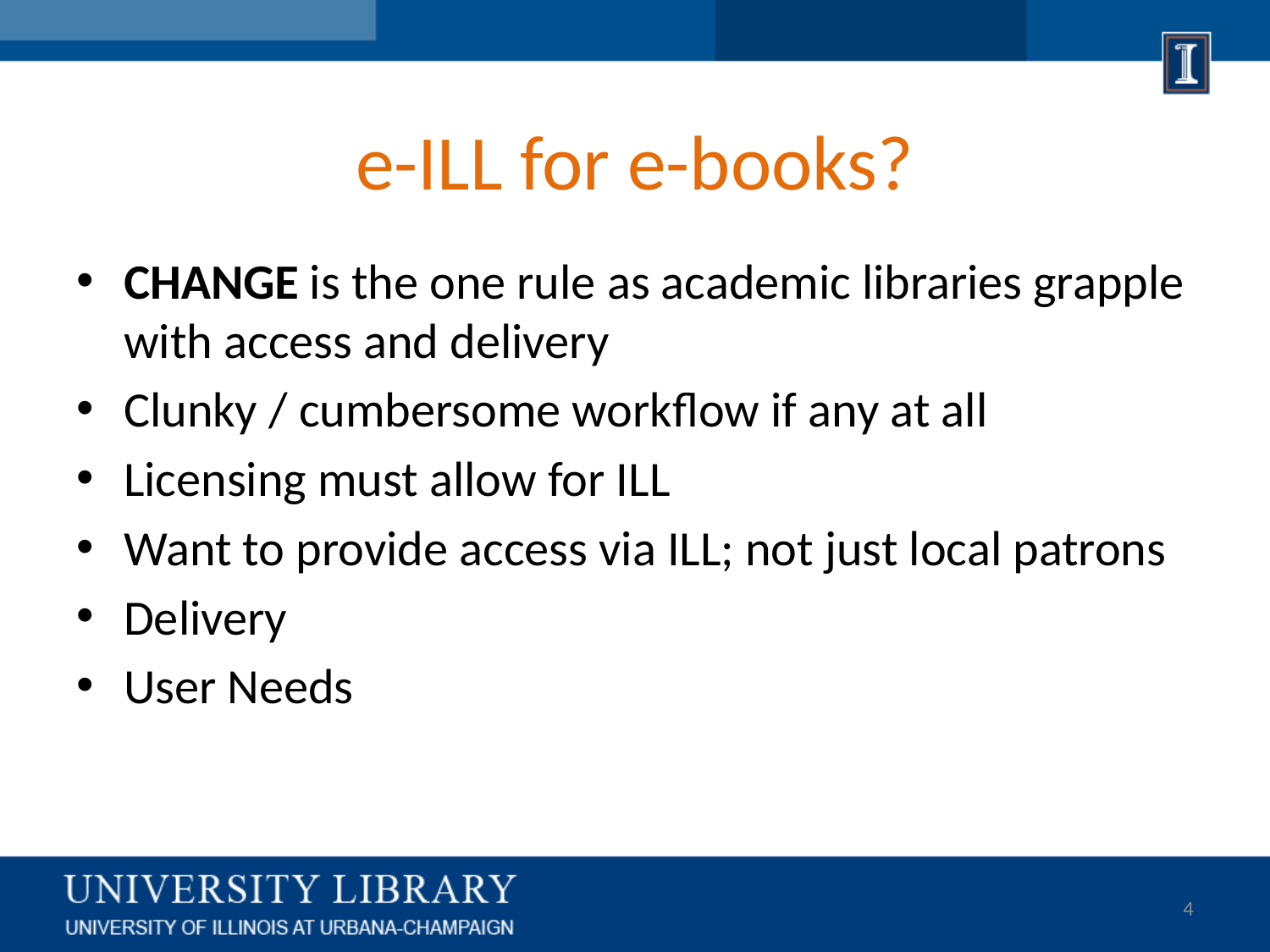

# e-ILL for e-books?
CHANGE is the one rule as academic libraries grapple with access and delivery
Clunky / cumbersome workflow if any at all
Licensing must allow for ILL
Want to provide access via ILL; not just local patrons
Delivery
User Needs

4